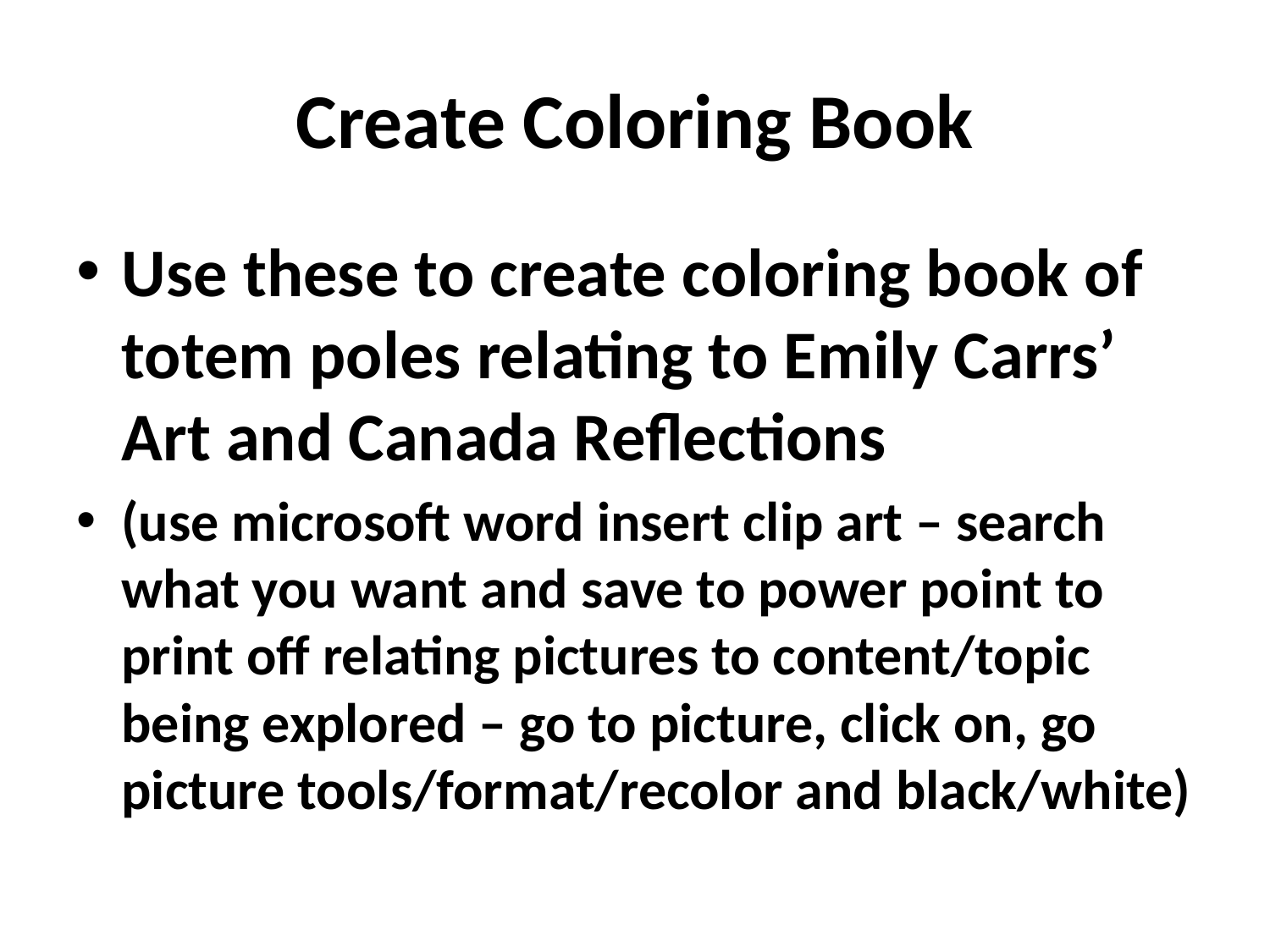

# Create Coloring Book
Use these to create coloring book of totem poles relating to Emily Carrs’ Art and Canada Reflections
(use microsoft word insert clip art – search what you want and save to power point to print off relating pictures to content/topic being explored – go to picture, click on, go picture tools/format/recolor and black/white)